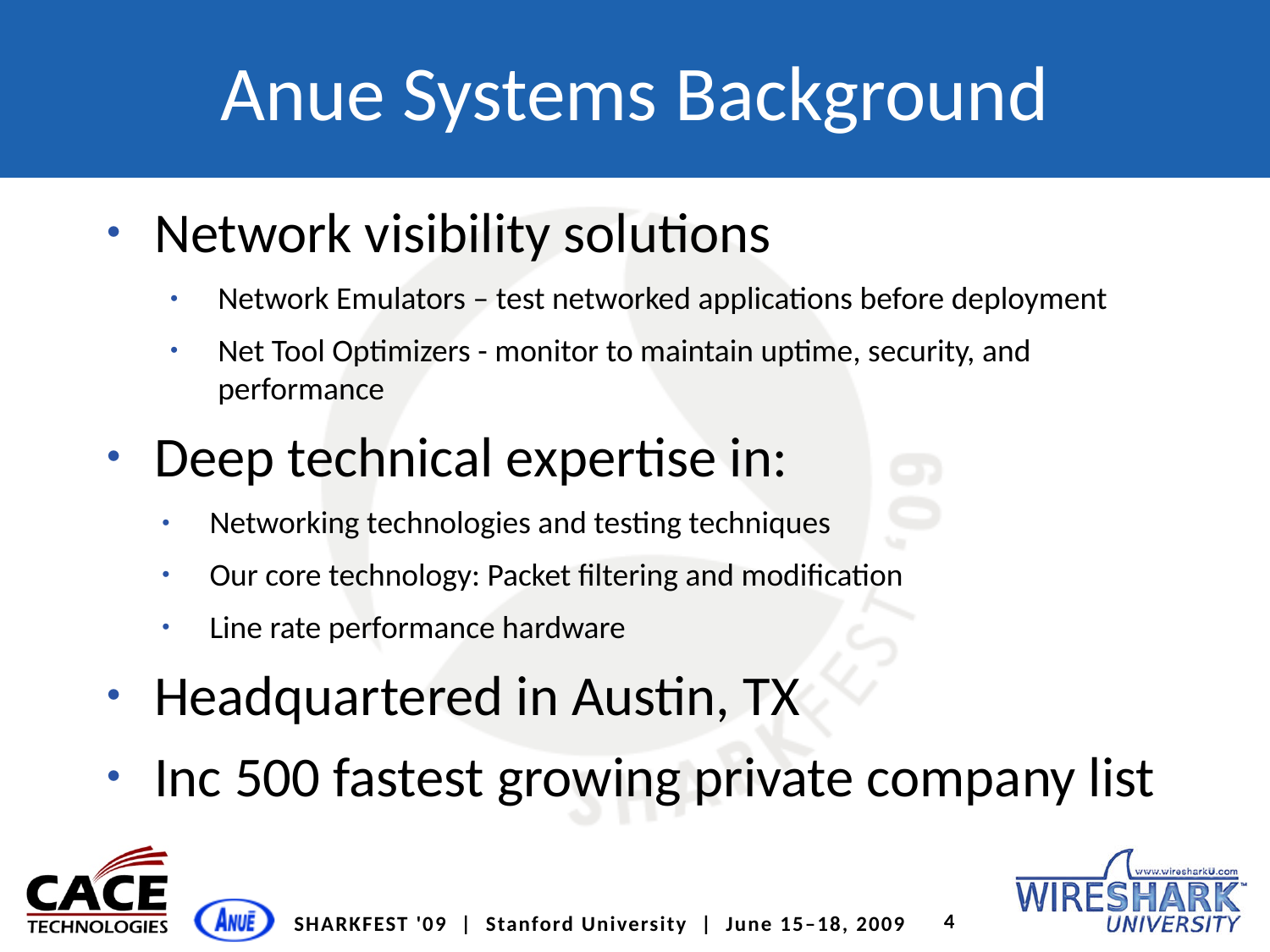

Anue Systems Background
Network visibility solutions
Network Emulators – test networked applications before deployment
Net Tool Optimizers - monitor to maintain uptime, security, and performance
Deep technical expertise in:
Networking technologies and testing techniques
Our core technology: Packet filtering and modification
Line rate performance hardware
Headquartered in Austin, TX
Inc 500 fastest growing private company list